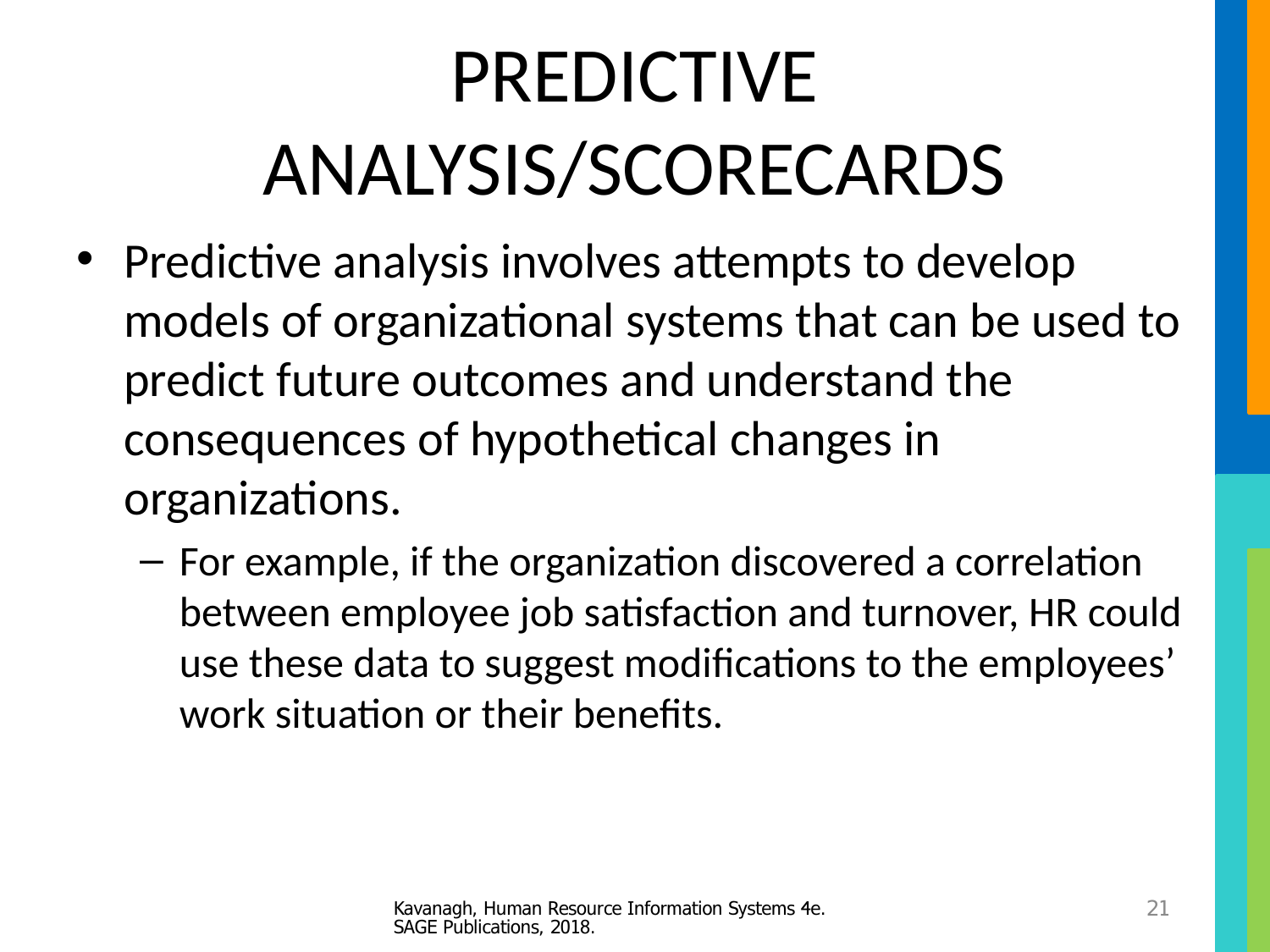

# PREDICTIVE ANALYSIS/SCORECARDS
Predictive analysis involves attempts to develop models of organizational systems that can be used to predict future outcomes and understand the consequences of hypothetical changes in organizations.
For example, if the organization discovered a correlation between employee job satisfaction and turnover, HR could use these data to suggest modifications to the employees’ work situation or their benefits.
Kavanagh, Human Resource Information Systems 4e. SAGE Publications, 2018.
21